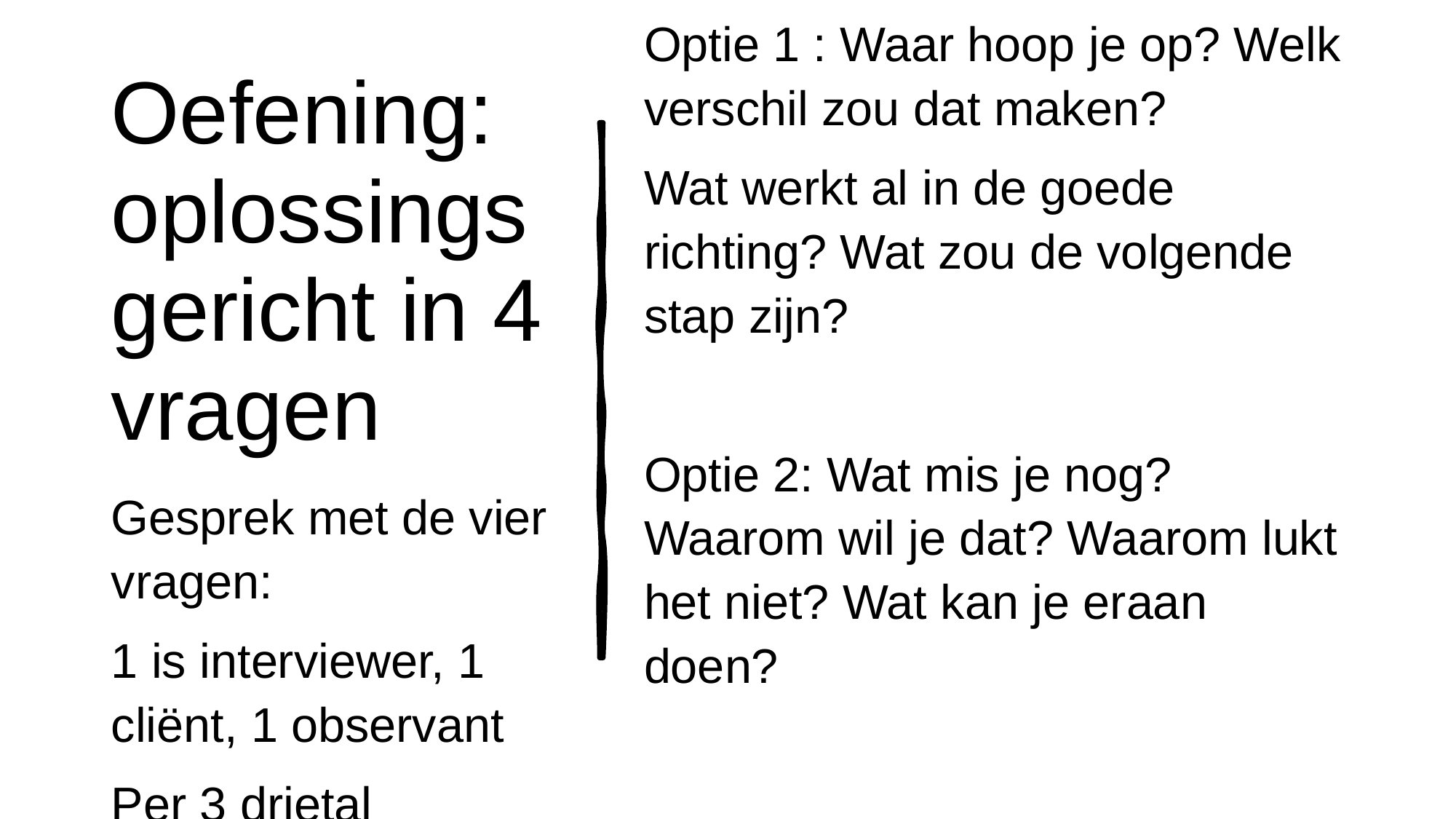

# Oefening: oplossingsgericht in 4 vragen
Optie 1 : Waar hoop je op? Welk verschil zou dat maken?
Wat werkt al in de goede richting? Wat zou de volgende stap zijn?

Optie 2: Wat mis je nog? Waarom wil je dat? Waarom lukt het niet? Wat kan je eraan doen?

Gesprek met de vier vragen:
1 is interviewer, 1 cliënt, 1 observant
Per 3 drietal verschillende vragen.